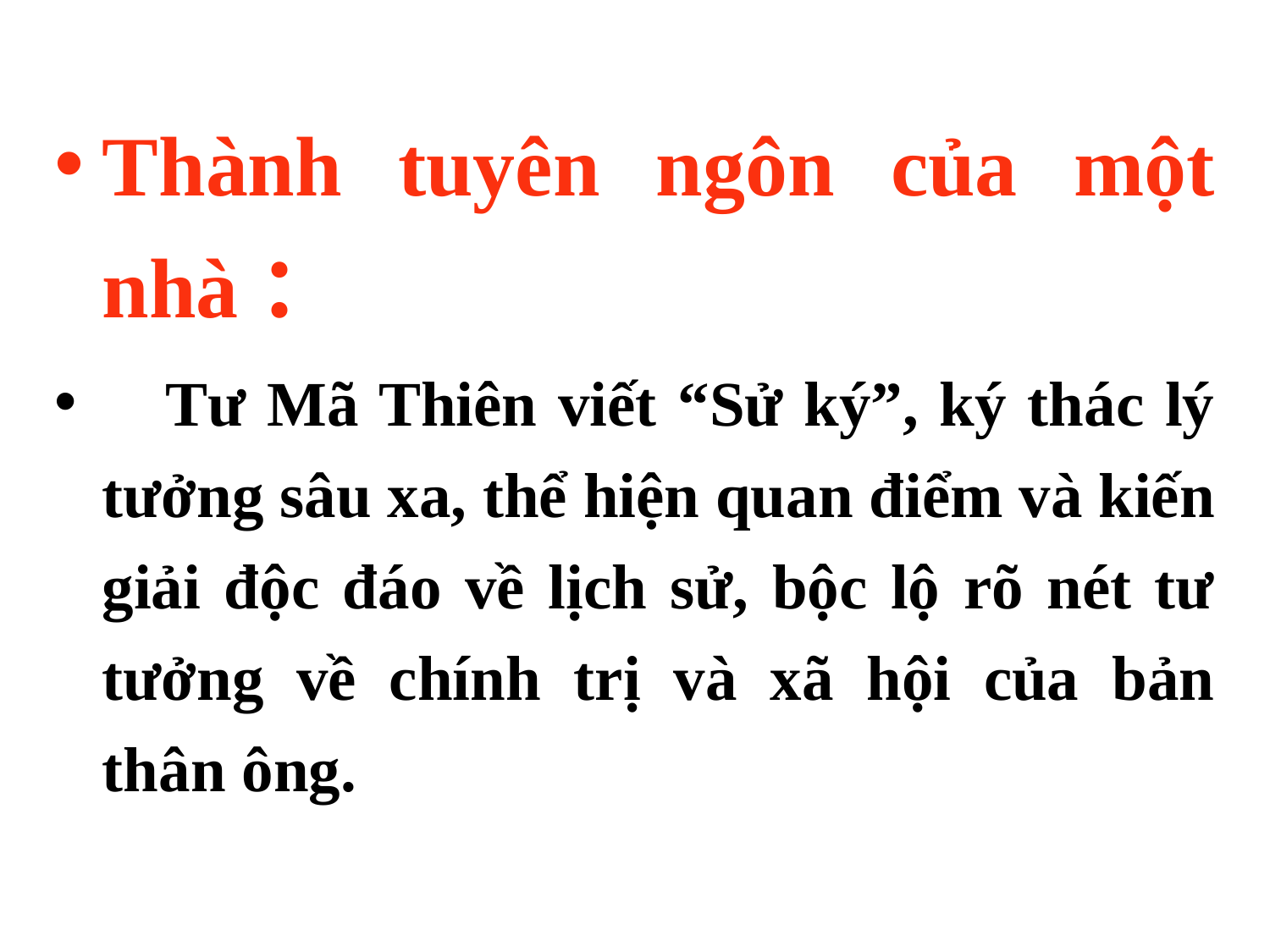

Thành tuyên ngôn của một nhà：
   Tư Mã Thiên viết “Sử ký”, ký thác lý tưởng sâu xa, thể hiện quan điểm và kiến giải độc đáo về lịch sử, bộc lộ rõ nét tư tưởng về chính trị và xã hội của bản thân ông.